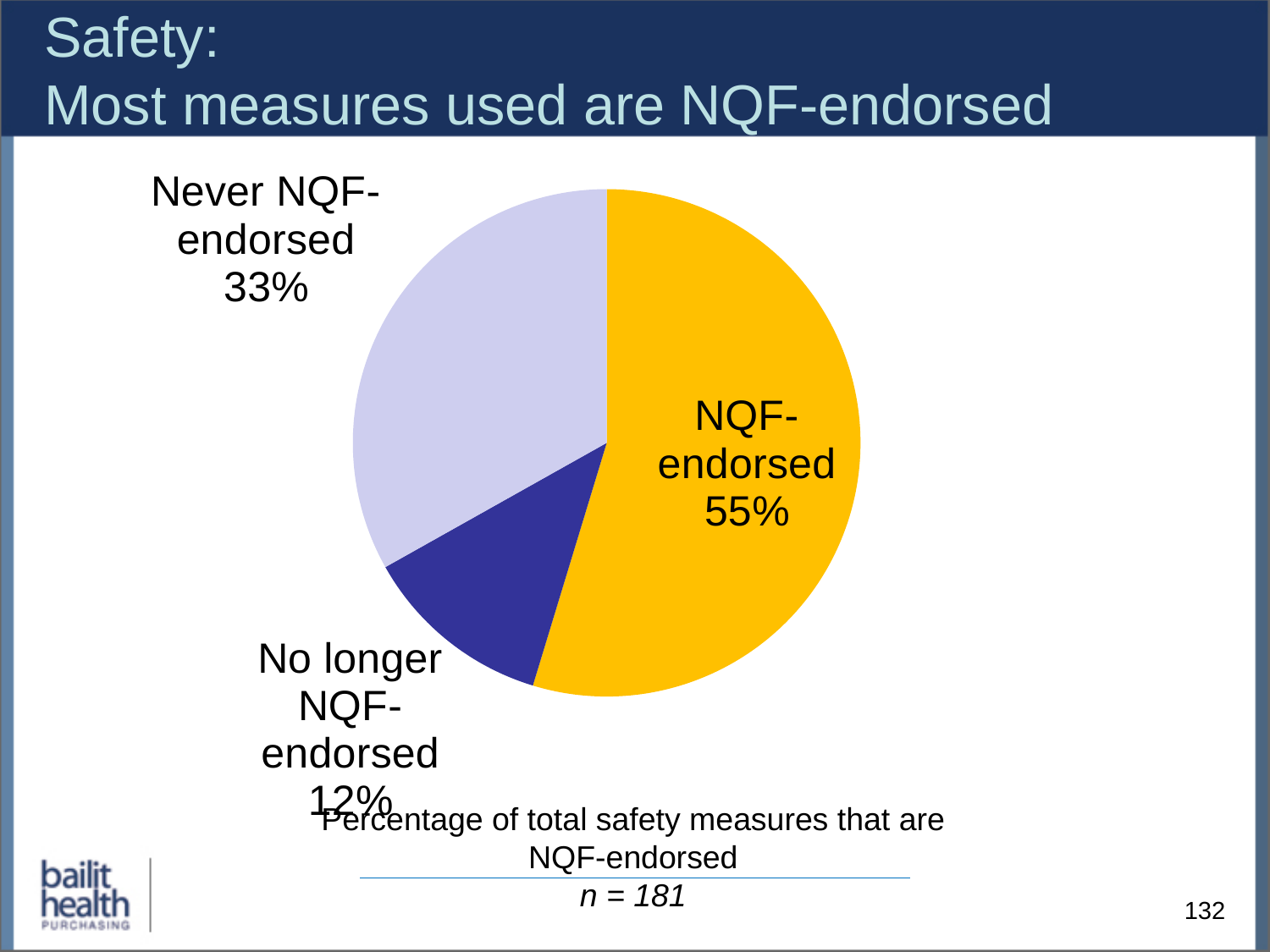

# Safety: Most measures used are NQF-endorsed

### Chart

| Category | Column1 |
|---|---|
| NQF endorsed | 99.0 |
| No longer NQF endorsed | 22.0 |
| Never NQF endorsed | 60.0 |
Percentage of total safety measures that are NQF-endorsed
n = 181
132